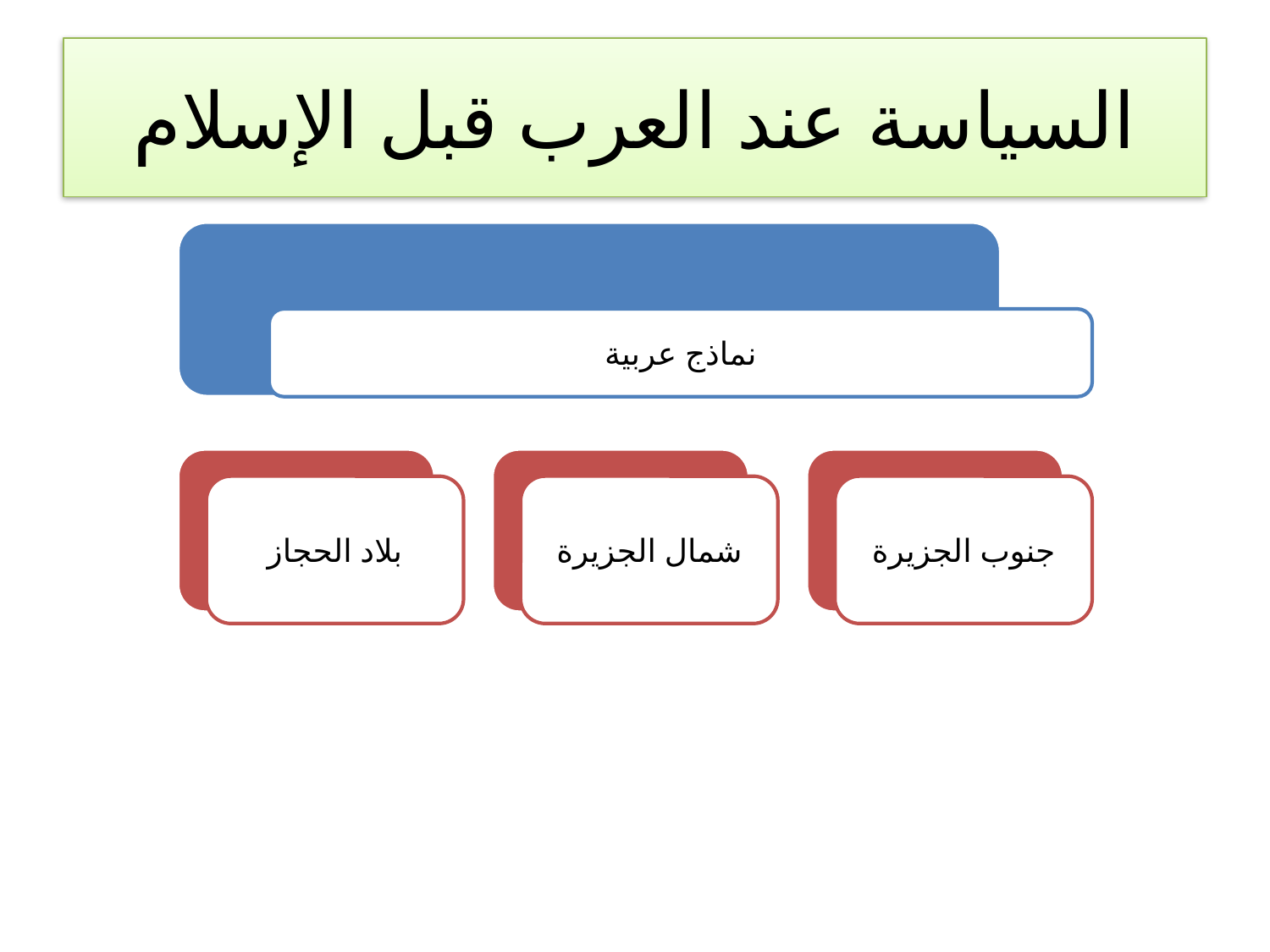

# السياسة عند العرب قبل الإسلام
نماذج عربية
شمال الجزيرة
جنوب الجزيرة